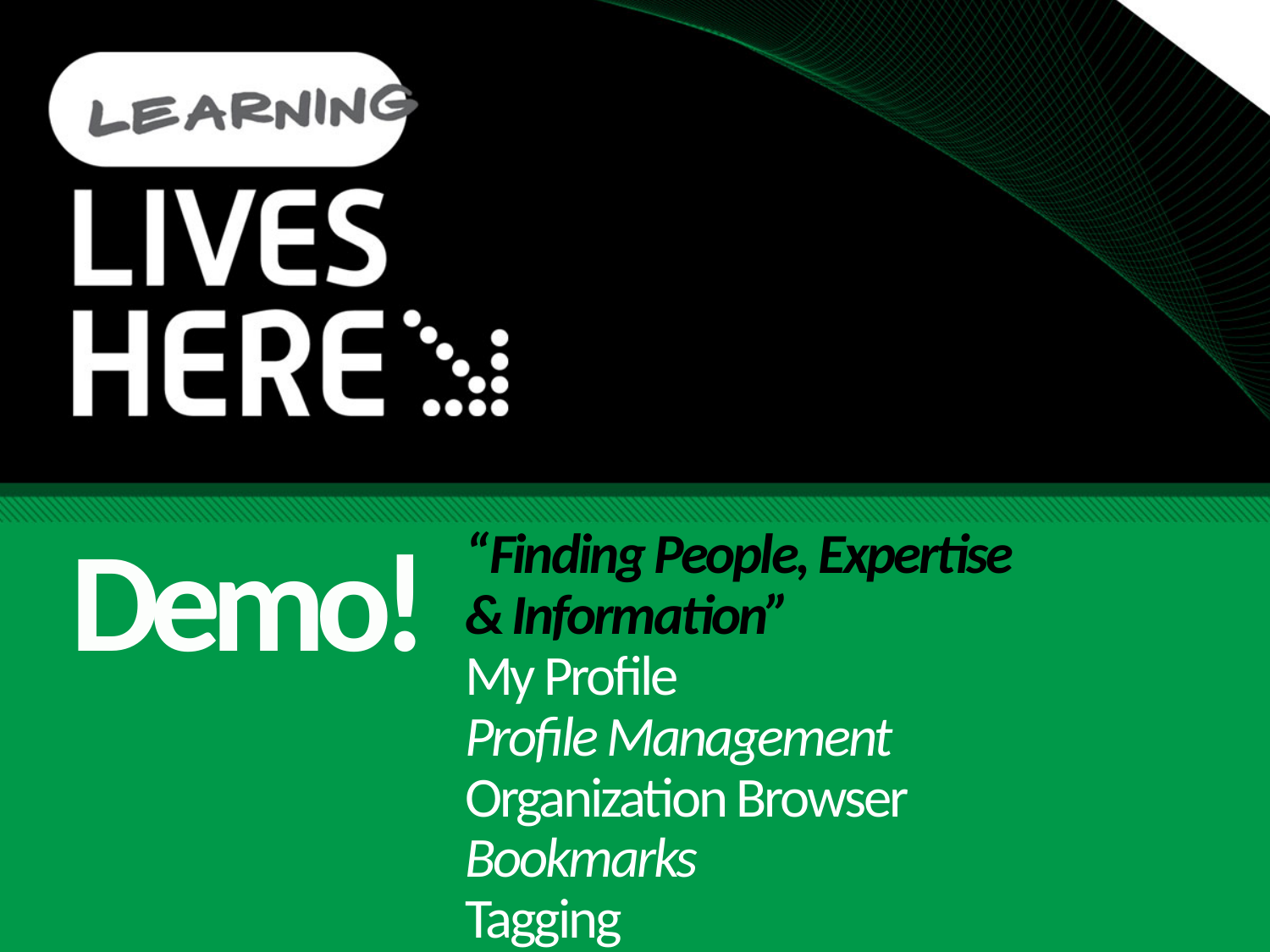

# “Finding People, Expertise & Information” My Profile Profile Management Organization Browser Bookmarks Tagging
Demo!